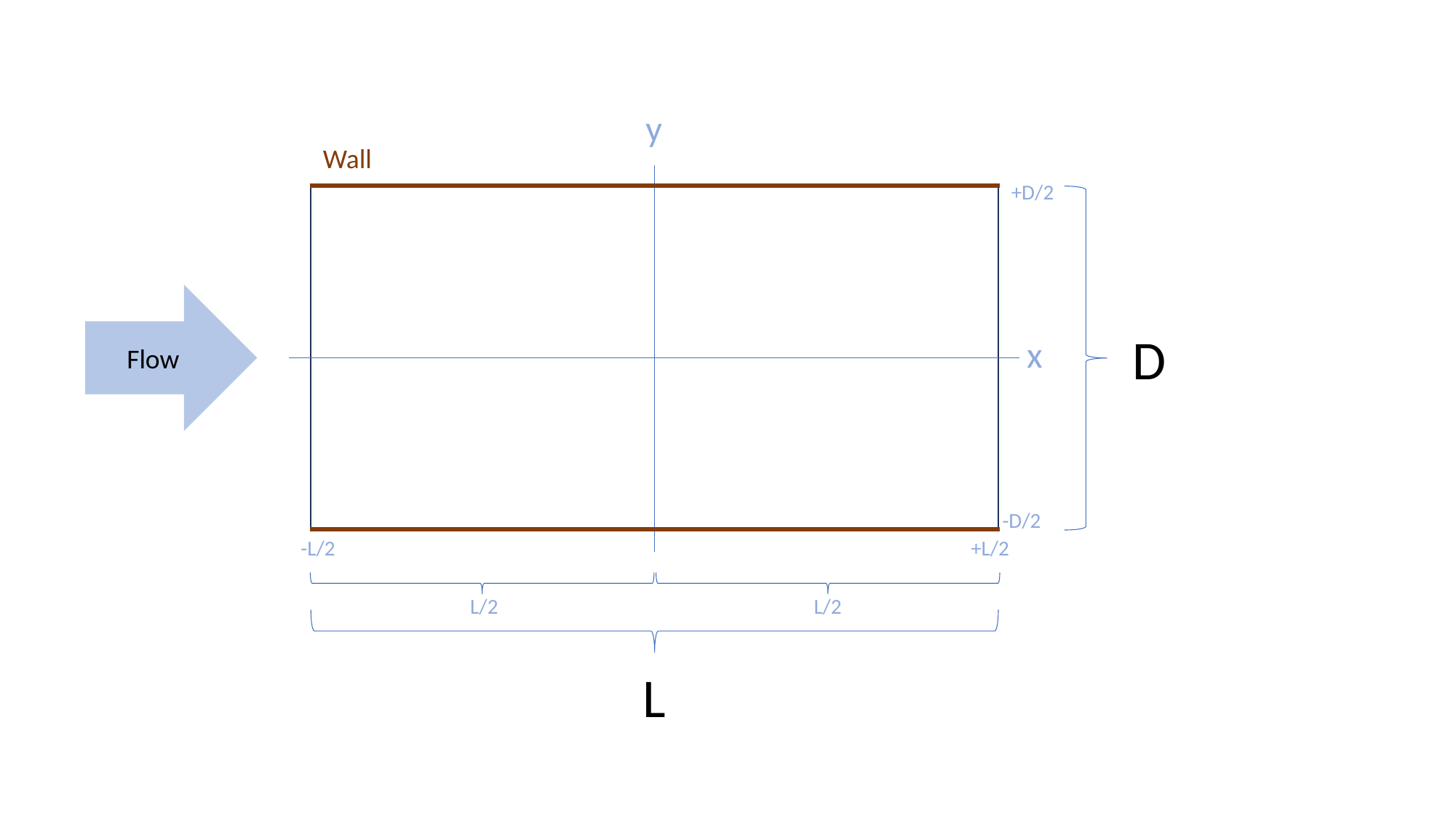

y
Wall
+D/2

Flow

D
x

-D/2
+L/2
-L/2
L/2
L/2
L